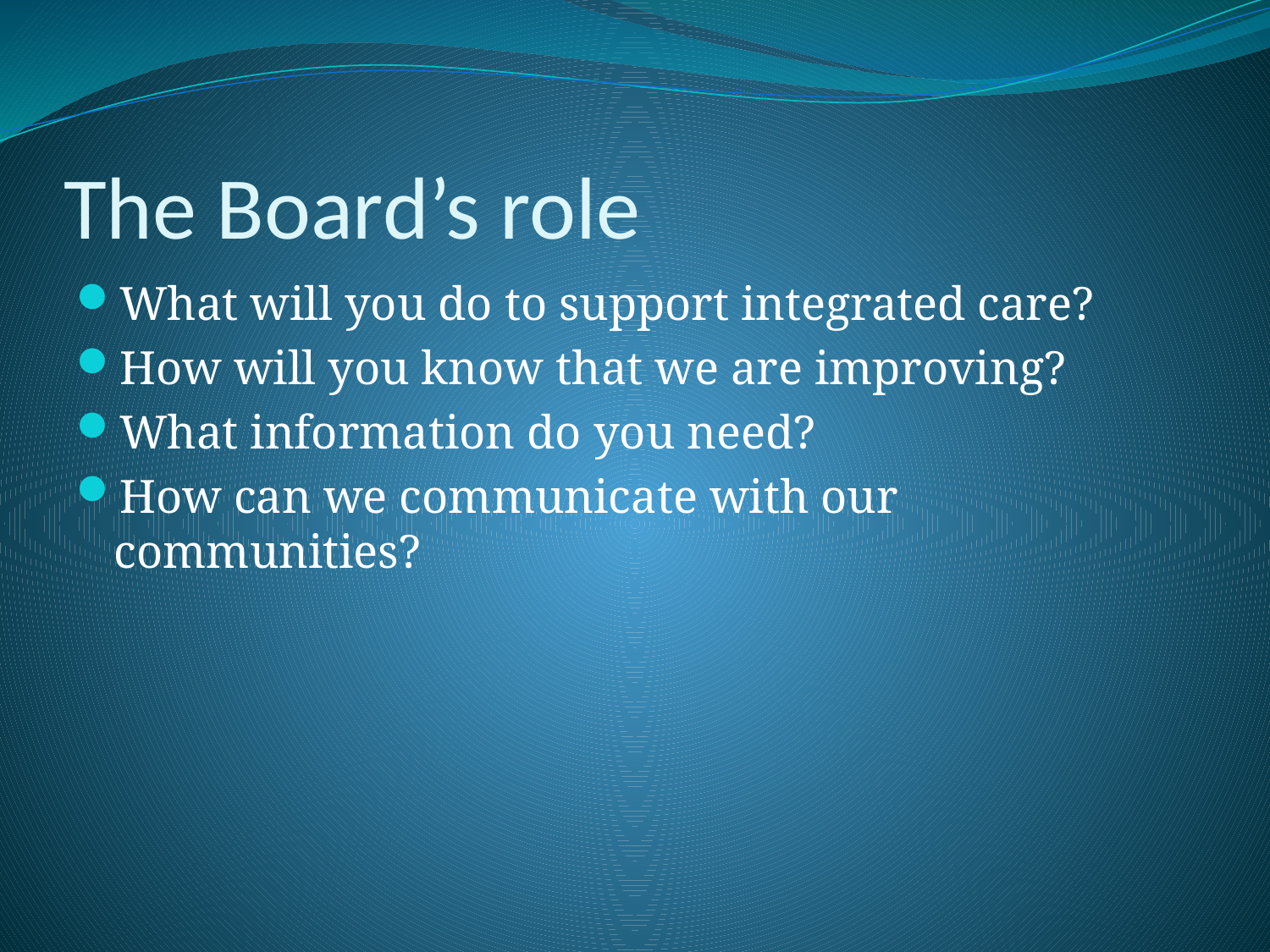

# The Board’s role
What will you do to support integrated care?
How will you know that we are improving?
What information do you need?
How can we communicate with our communities?